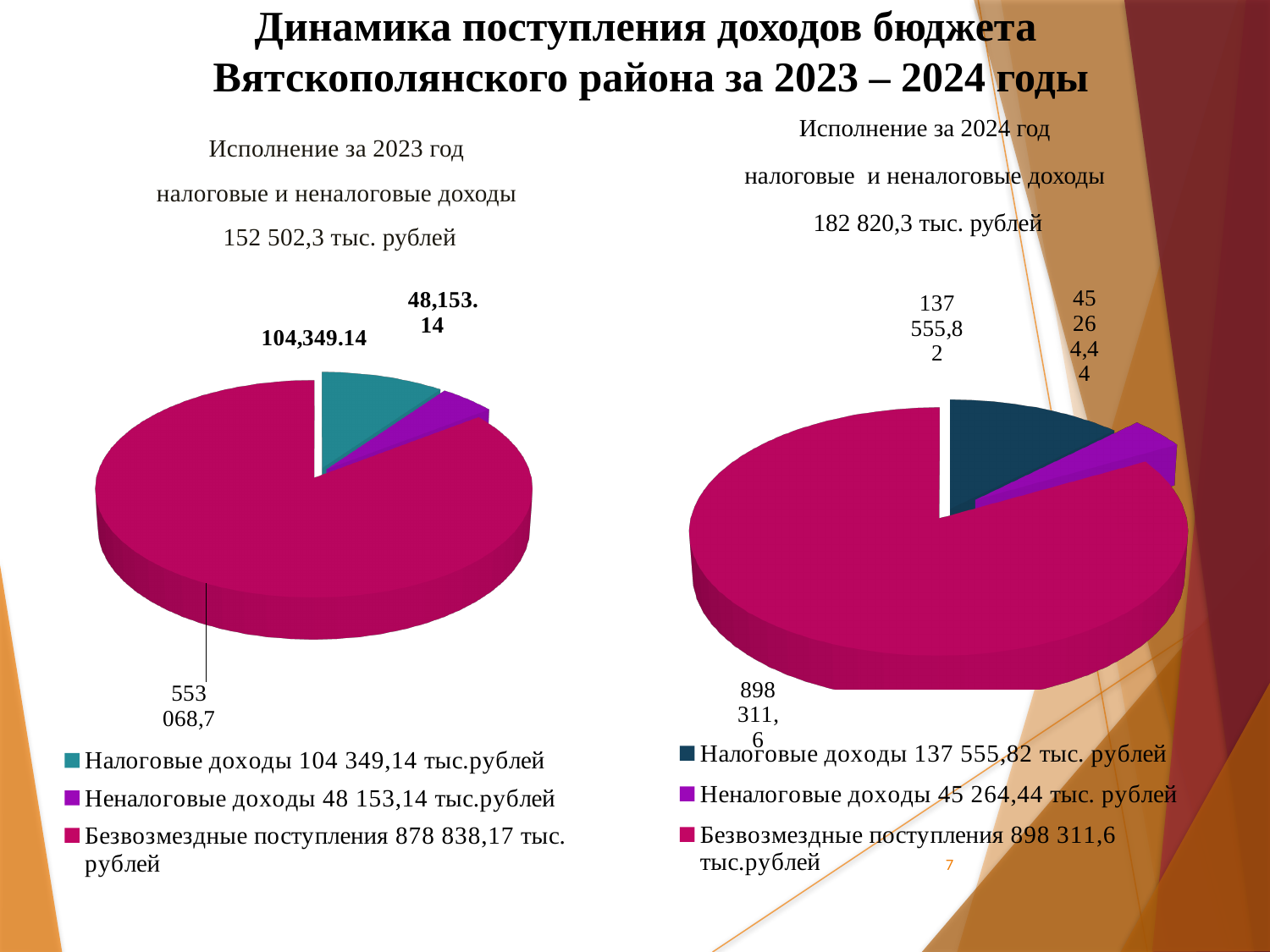

# Динамика поступления доходов бюджета Вятскополянского района за 2023 – 2024 годы
Исполнение за 2023 год
налоговые и неналоговые доходы
152 502,3 тыс. рублей
Исполнение за 2024 год
налоговые  и неналоговые доходы
182 820,3 тыс. рублей

[unsupported chart]

[unsupported chart]

7